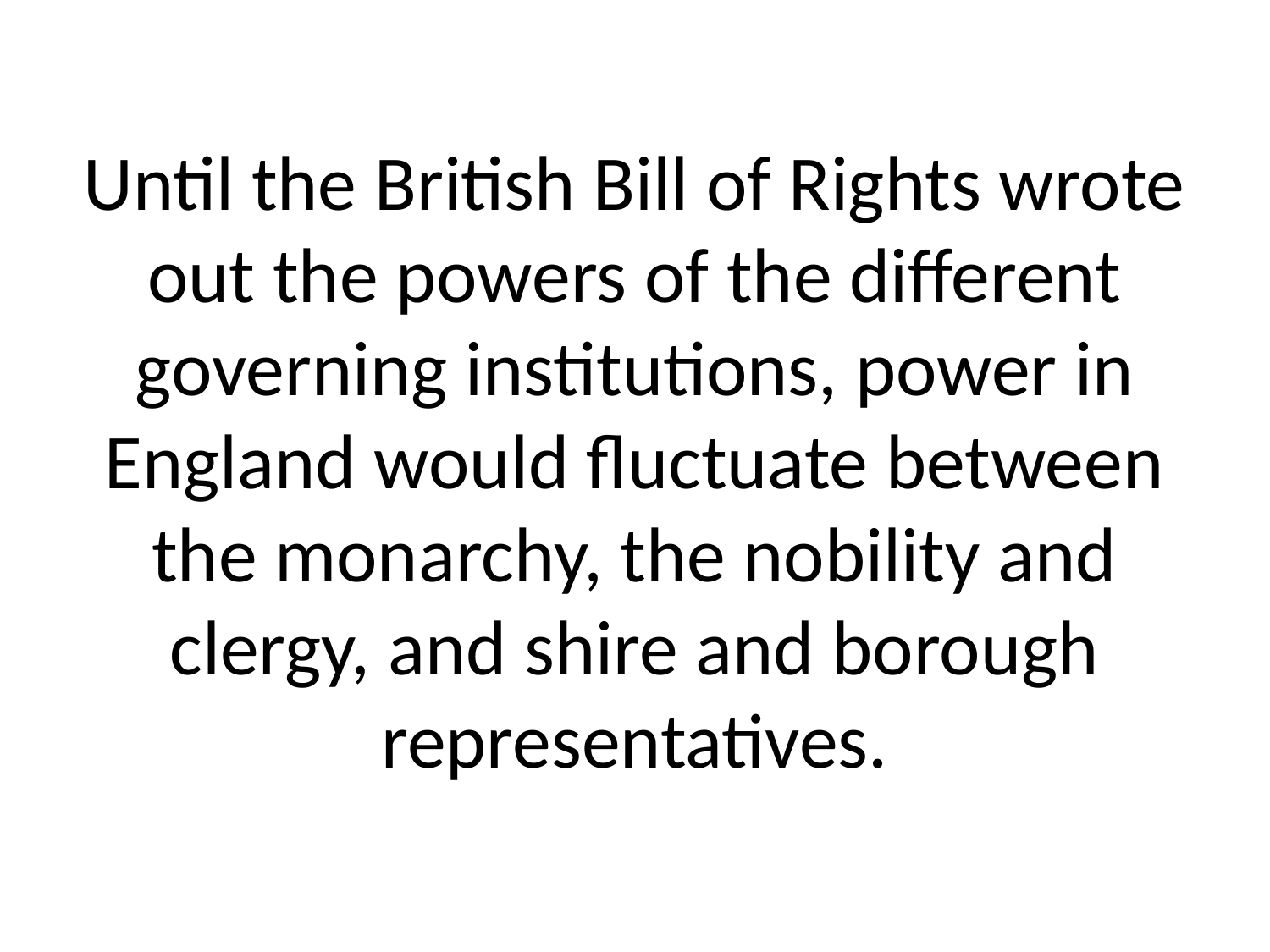

# Until the British Bill of Rights wrote out the powers of the different governing institutions, power in England would fluctuate between the monarchy, the nobility and clergy, and shire and borough representatives.